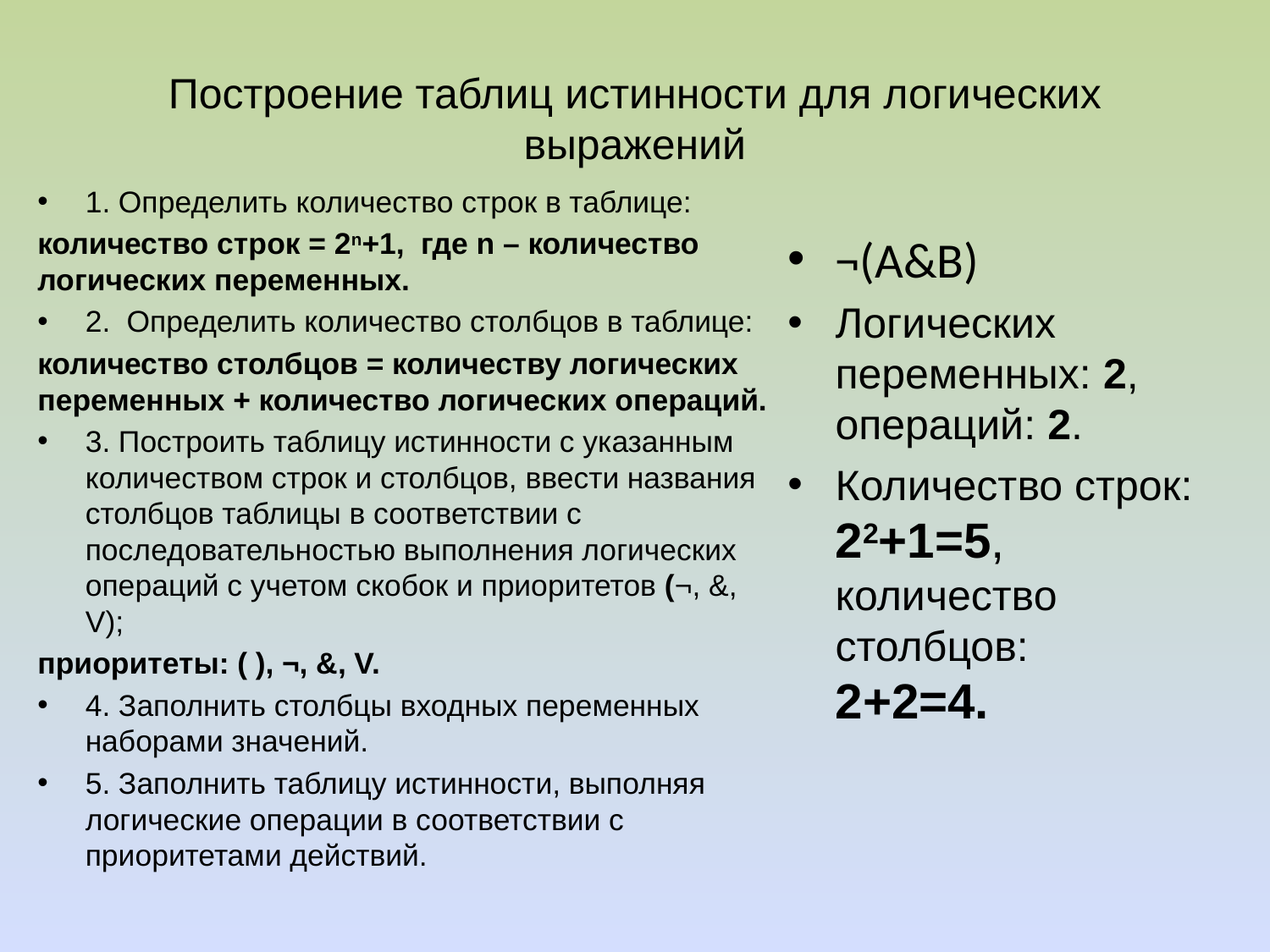

# Построение таблиц истинности для логических выражений
1. Определить количество строк в таблице:
количество строк = 2n+1,  где n – количество логических переменных.
2.  Определить количество столбцов в таблице:
количество столбцов = количеству логических переменных + количество логических операций.
3. Построить таблицу истинности с указанным количеством строк и столбцов, ввести названия столбцов таблицы в соответствии с последовательностью выполнения логических операций с учетом скобок и приоритетов (¬, &, V);
приоритеты: ( ), ¬, &, V.
4. Заполнить столбцы входных переменных наборами значений.
5. Заполнить таблицу истинности, выполняя логические операции в соответствии с приоритетами действий.
¬(A&B)
Логических переменных: 2, операций: 2.
Количество строк: 22+1=5, количество столбцов: 2+2=4.